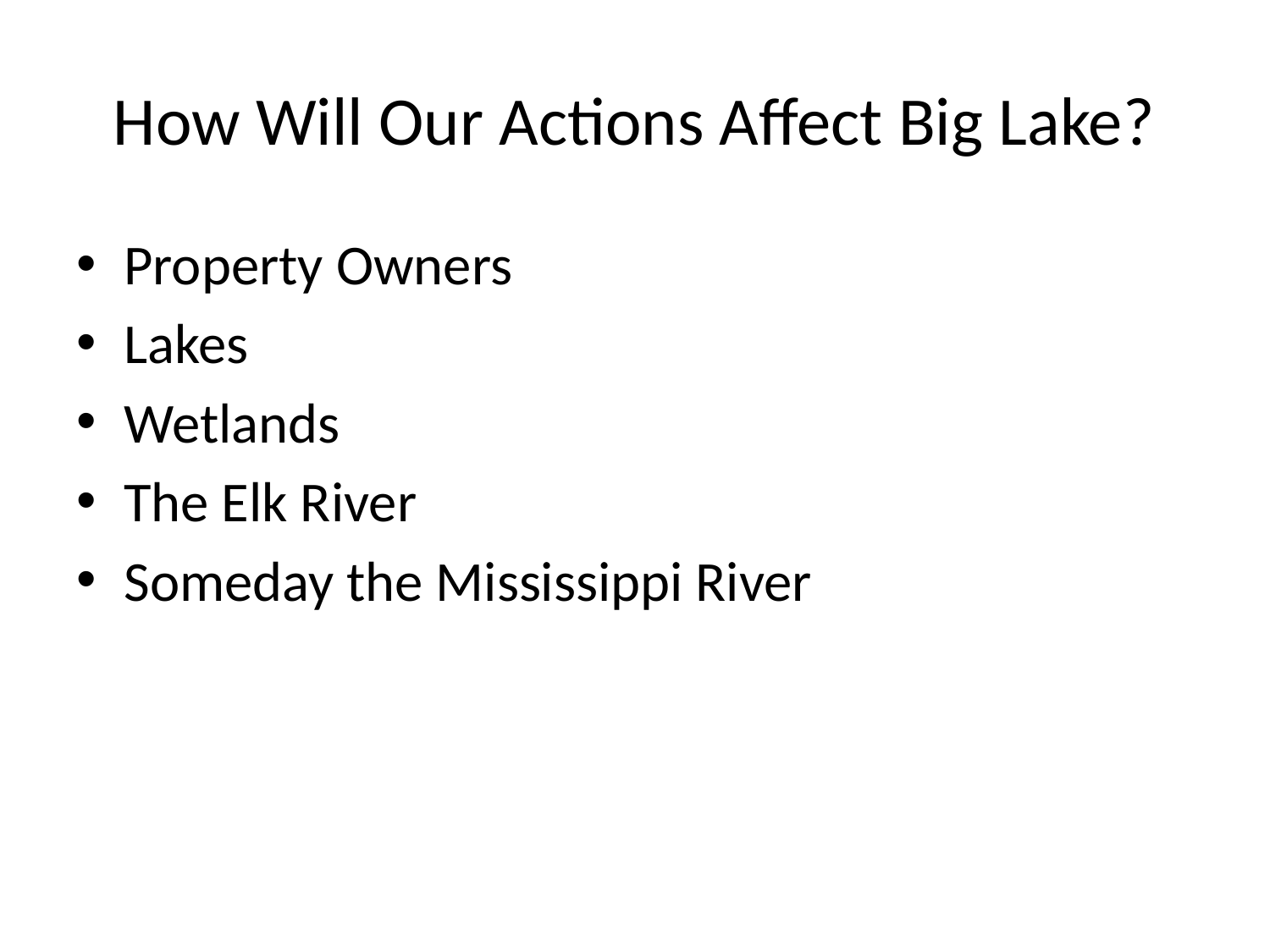

# How Will Our Actions Affect Big Lake?
Property Owners
Lakes
Wetlands
The Elk River
Someday the Mississippi River